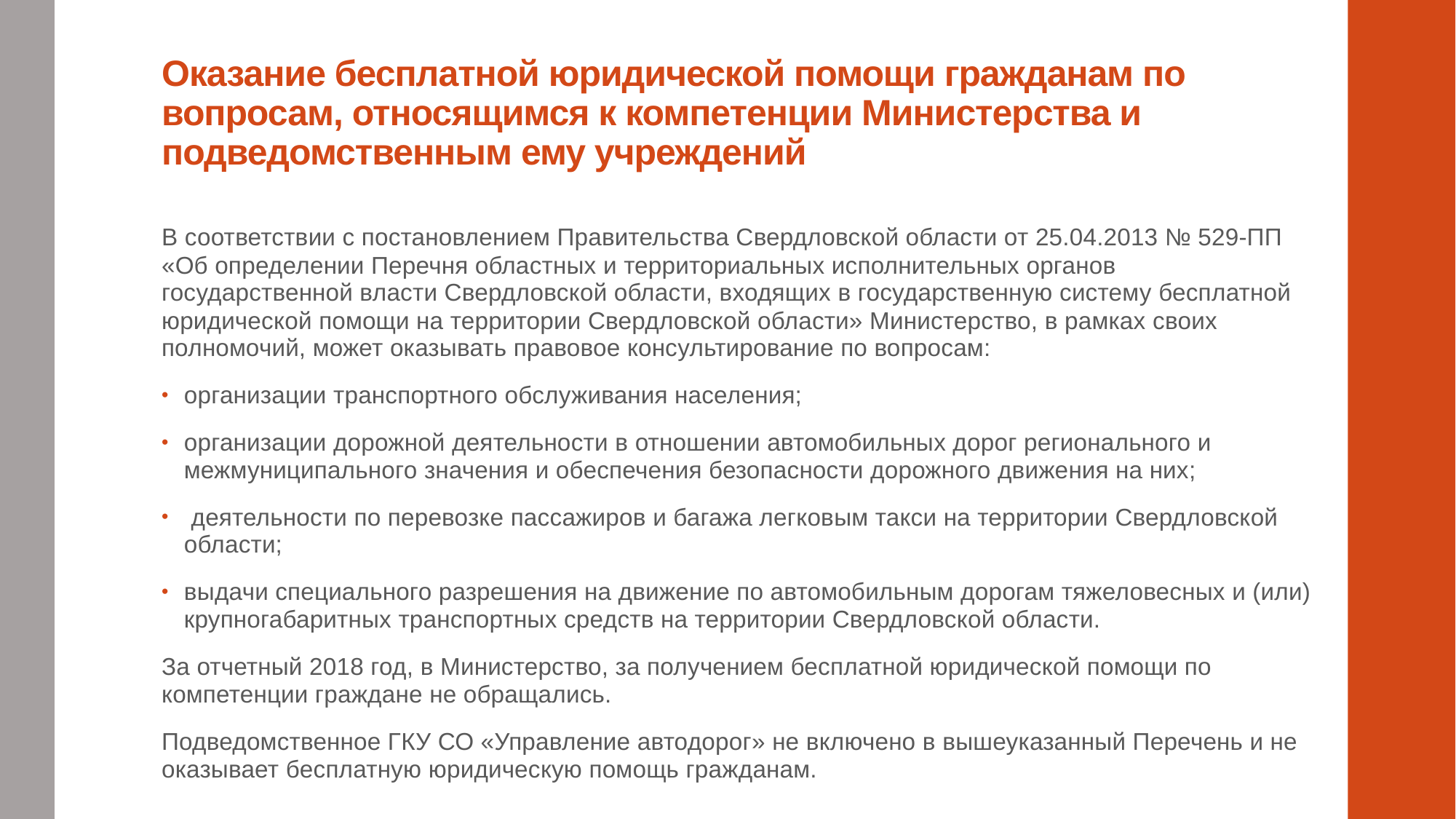

# Оказание бесплатной юридической помощи гражданам по вопросам, относящимся к компетенции Министерства и подведомственным ему учреждений
В соответствии с постановлением Правительства Свердловской области от 25.04.2013 № 529-ПП
«Об определении Перечня областных и территориальных исполнительных органов государственной власти Свердловской области, входящих в государственную систему бесплатной юридической помощи на территории Свердловской области» Министерство, в рамках своих полномочий, может оказывать правовое консультирование по вопросам:
организации транспортного обслуживания населения;
организации дорожной деятельности в отношении автомобильных дорог регионального и межмуниципального значения и обеспечения безопасности дорожного движения на них;
 деятельности по перевозке пассажиров и багажа легковым такси на территории Свердловской области;
выдачи специального разрешения на движение по автомобильным дорогам тяжеловесных и (или) крупногабаритных транспортных средств на территории Свердловской области.
За отчетный 2018 год, в Министерство, за получением бесплатной юридической помощи по компетенции граждане не обращались.
Подведомственное ГКУ СО «Управление автодорог» не включено в вышеуказанный Перечень и не оказывает бесплатную юридическую помощь гражданам.